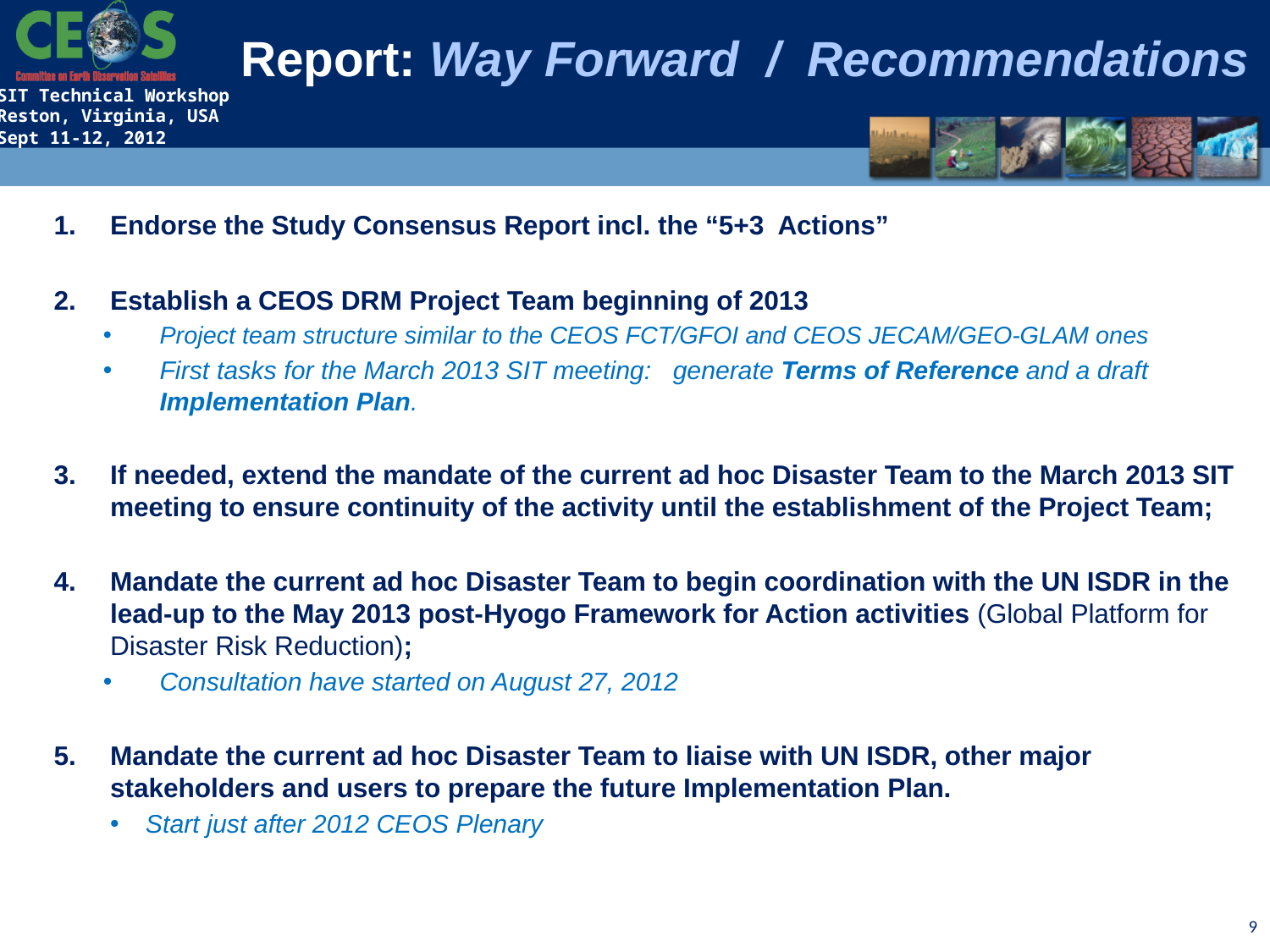

Report: Way Forward  /  Recommendations
Endorse the Study Consensus Report incl. the “5+3  Actions”

Establish a CEOS DRM Project Team beginning of 2013
Project team structure similar to the CEOS FCT/GFOI and CEOS JECAM/GEO-GLAM ones
First tasks for the March 2013 SIT meeting:   generate Terms of Reference and a draft Implementation Plan.

If needed, extend the mandate of the current ad hoc Disaster Team to the March 2013 SIT meeting to ensure continuity of the activity until the establishment of the Project Team;

Mandate the current ad hoc Disaster Team to begin coordination with the UN ISDR in the lead-up to the May 2013 post-Hyogo Framework for Action activities (Global Platform for Disaster Risk Reduction);
Consultation have started on August 27, 2012

Mandate the current ad hoc Disaster Team to liaise with UN ISDR, other major stakeholders and users to prepare the future Implementation Plan.
Start just after 2012 CEOS Plenary

9